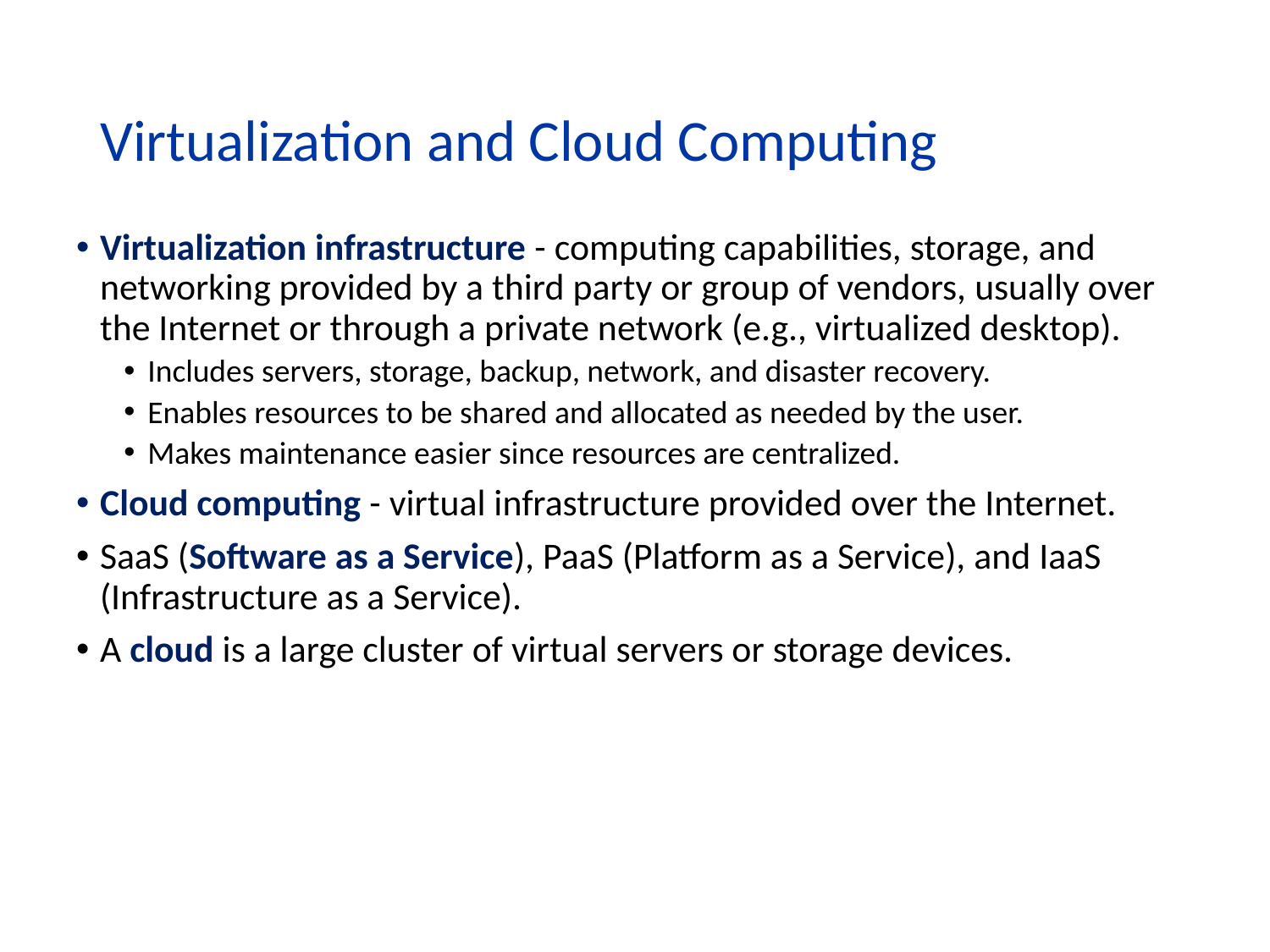

# Virtualization and Cloud Computing
Virtualization infrastructure - computing capabilities, storage, and networking provided by a third party or group of vendors, usually over the Internet or through a private network (e.g., virtualized desktop).
Includes servers, storage, backup, network, and disaster recovery.
Enables resources to be shared and allocated as needed by the user.
Makes maintenance easier since resources are centralized.
Cloud computing - virtual infrastructure provided over the Internet.
SaaS (Software as a Service), PaaS (Platform as a Service), and IaaS (Infrastructure as a Service).
A cloud is a large cluster of virtual servers or storage devices.